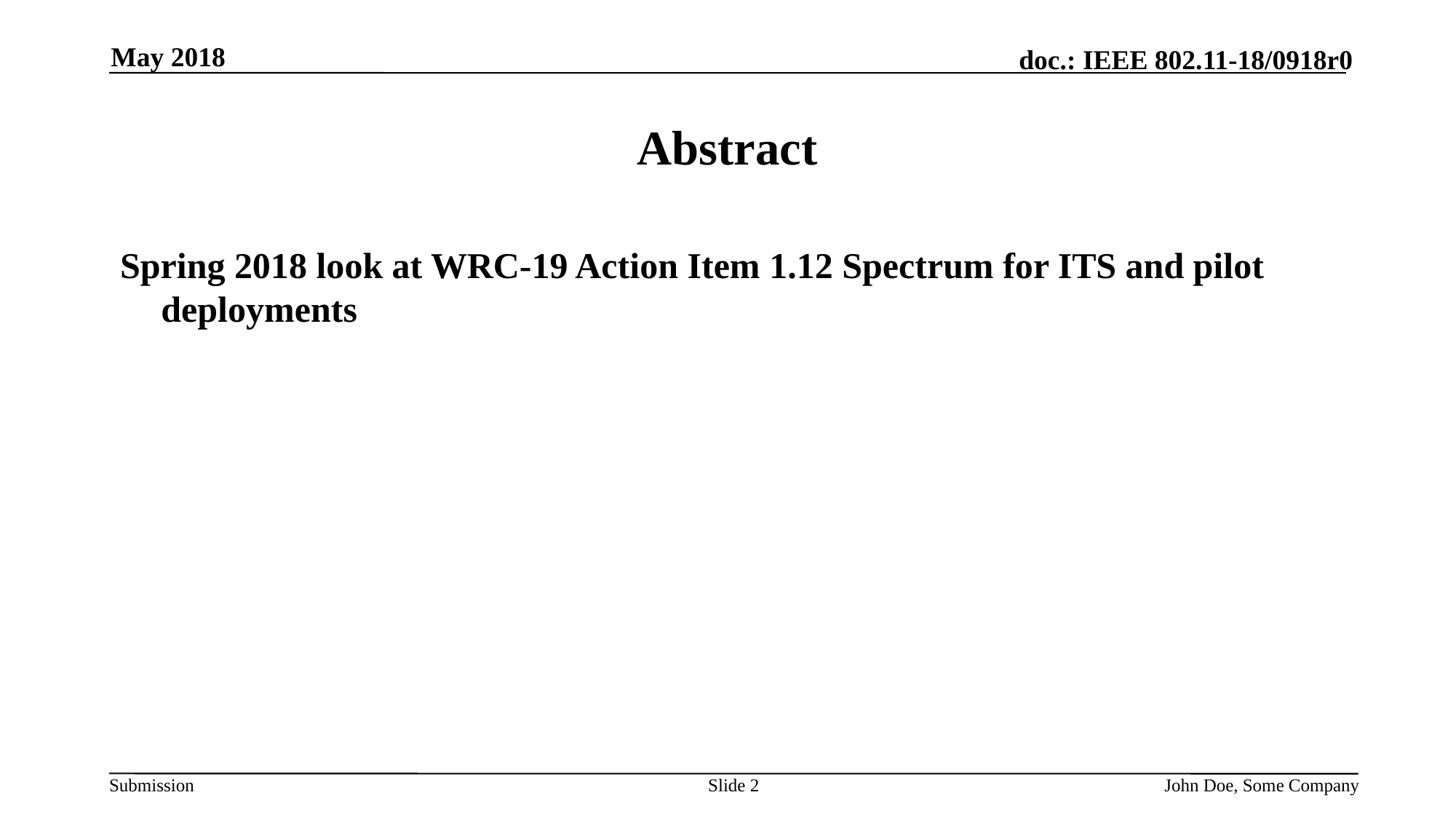

May 2018
# Abstract
Spring 2018 look at WRC-19 Action Item 1.12 Spectrum for ITS and pilot deployments
Slide 2
John Doe, Some Company